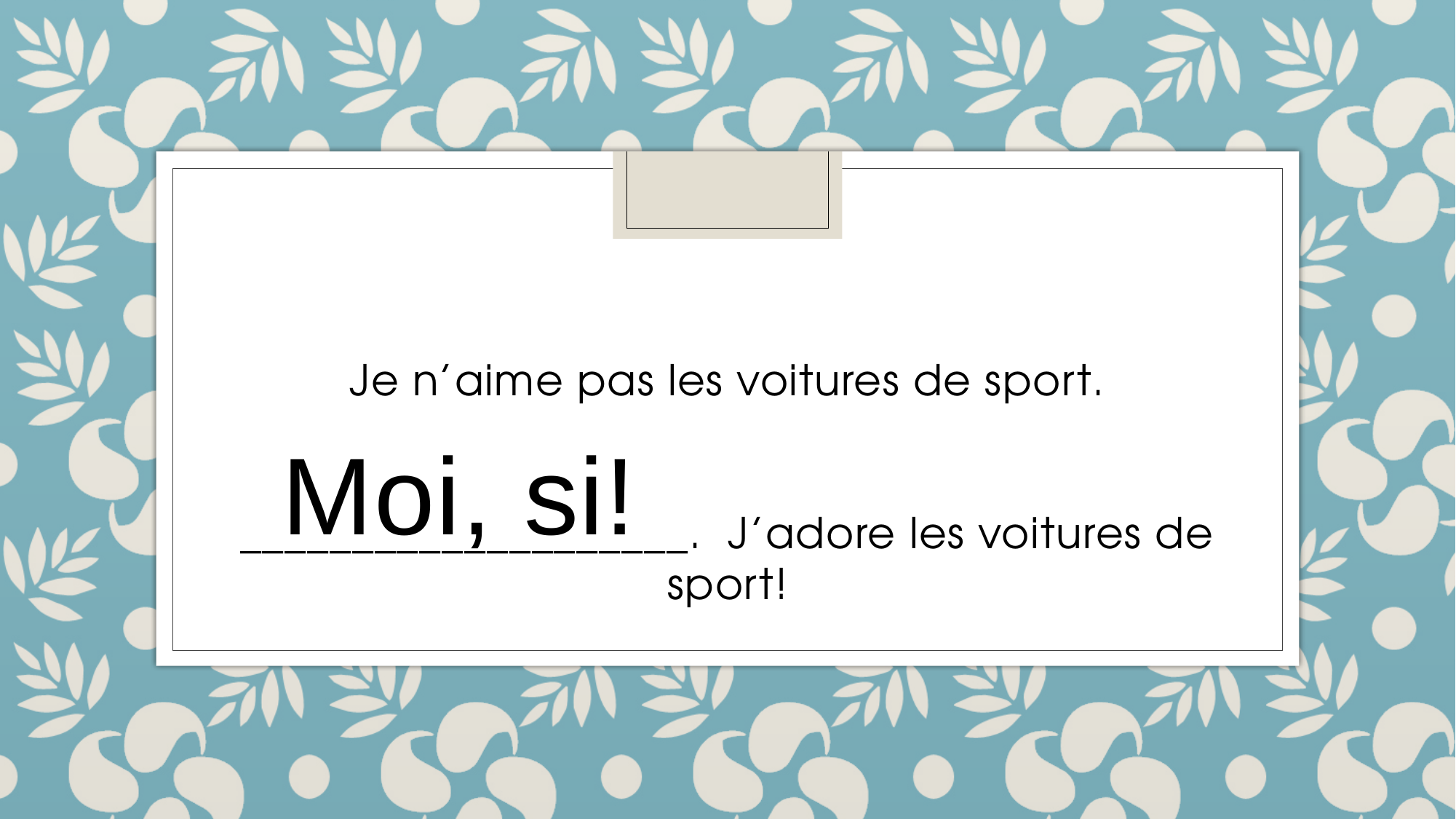

Je n’aime pas les voitures de sport.

____________________.  J’adore les voitures de sport!
Moi, si!